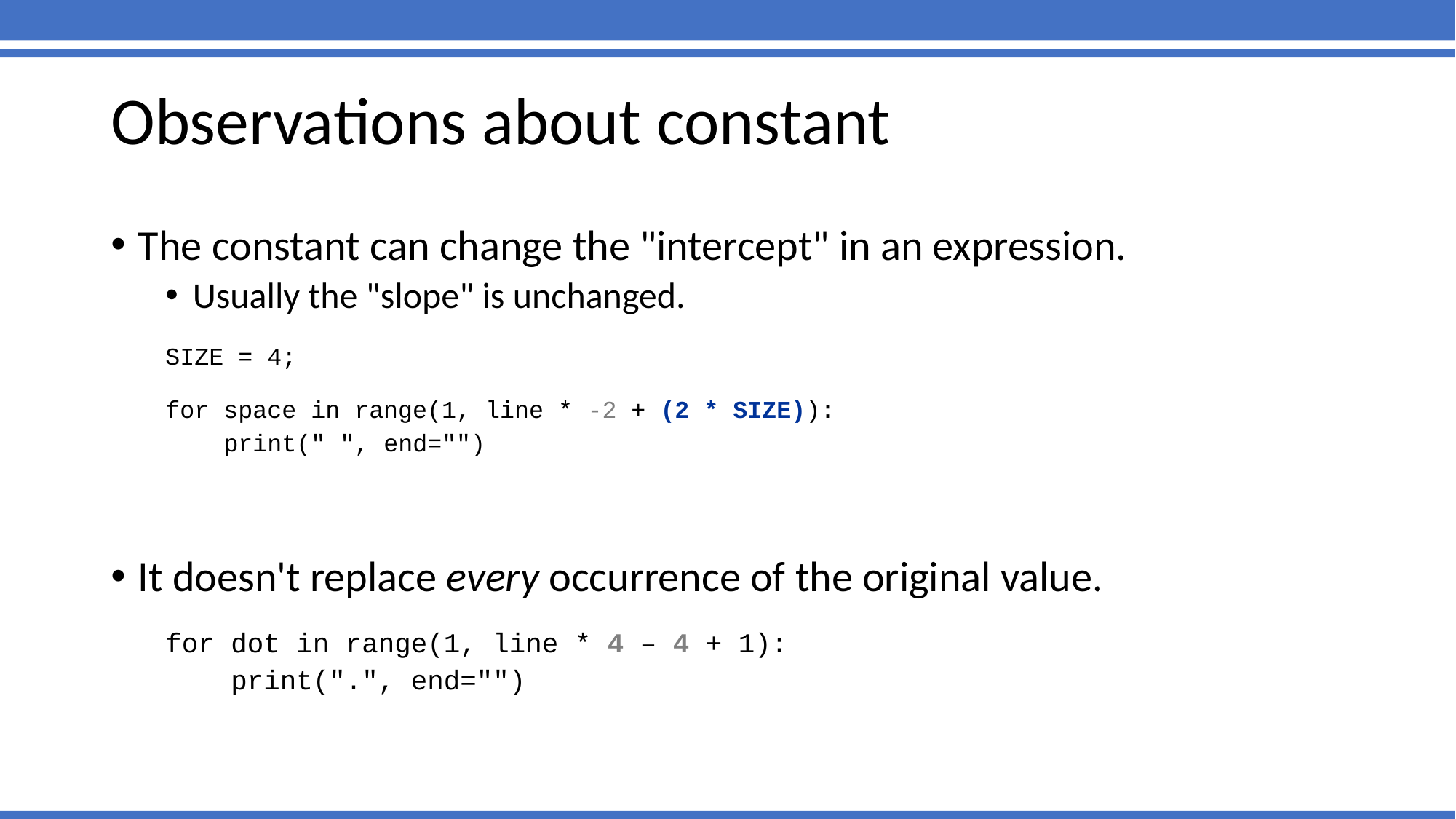

Observations about constant
The constant can change the "intercept" in an expression.
Usually the "slope" is unchanged.

SIZE = 4;

for space in range(1, line * -2 + (2 * SIZE)):
    print(" ", end="")

It doesn't replace every occurrence of the original value.

for dot in range(1, line * 4 – 4 + 1):
    print(".", end="")